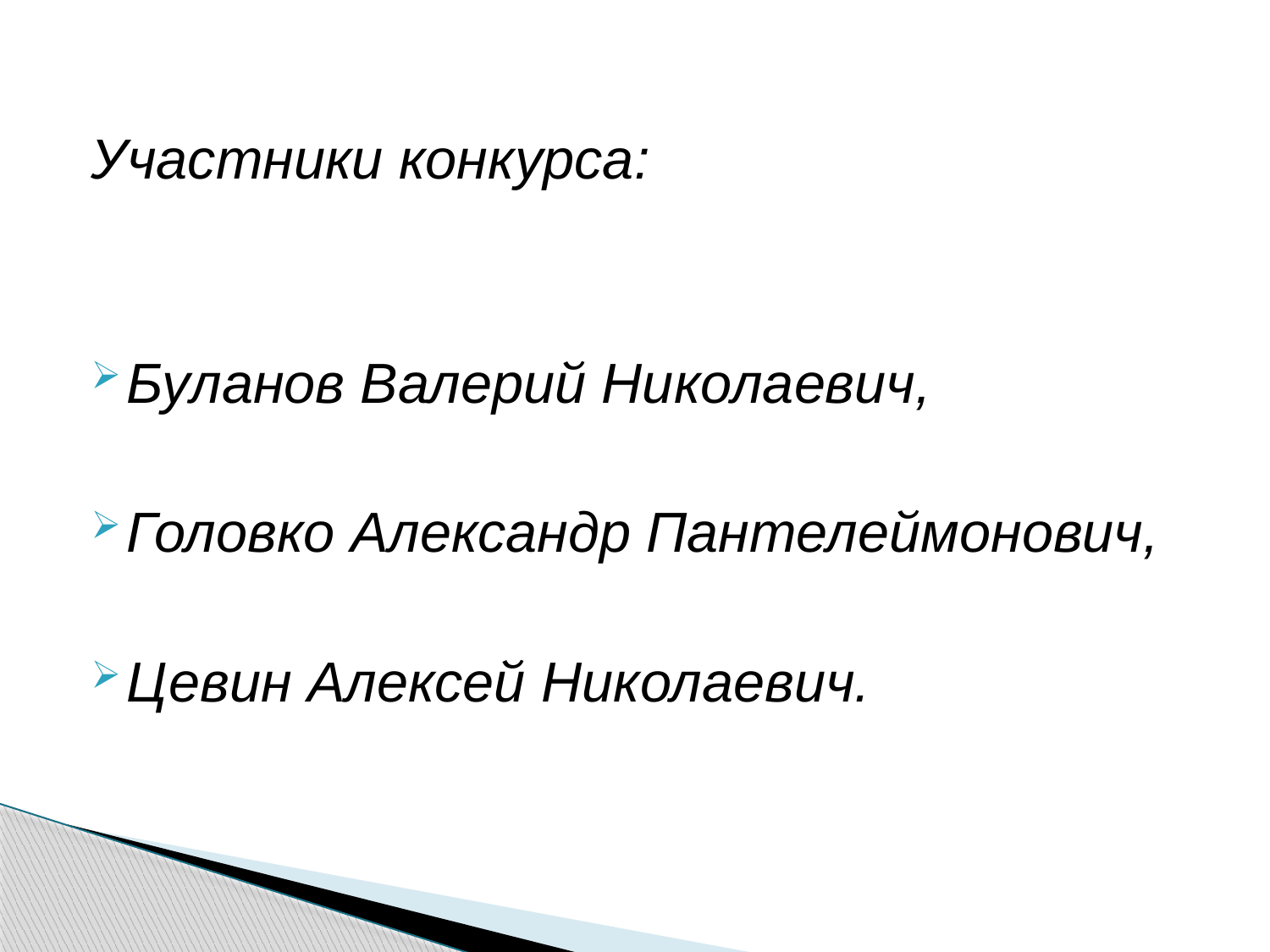

#
Участники конкурса:

Буланов Валерий Николаевич,

Головко Александр Пантелеймонович,

Цевин Алексей Николаевич.